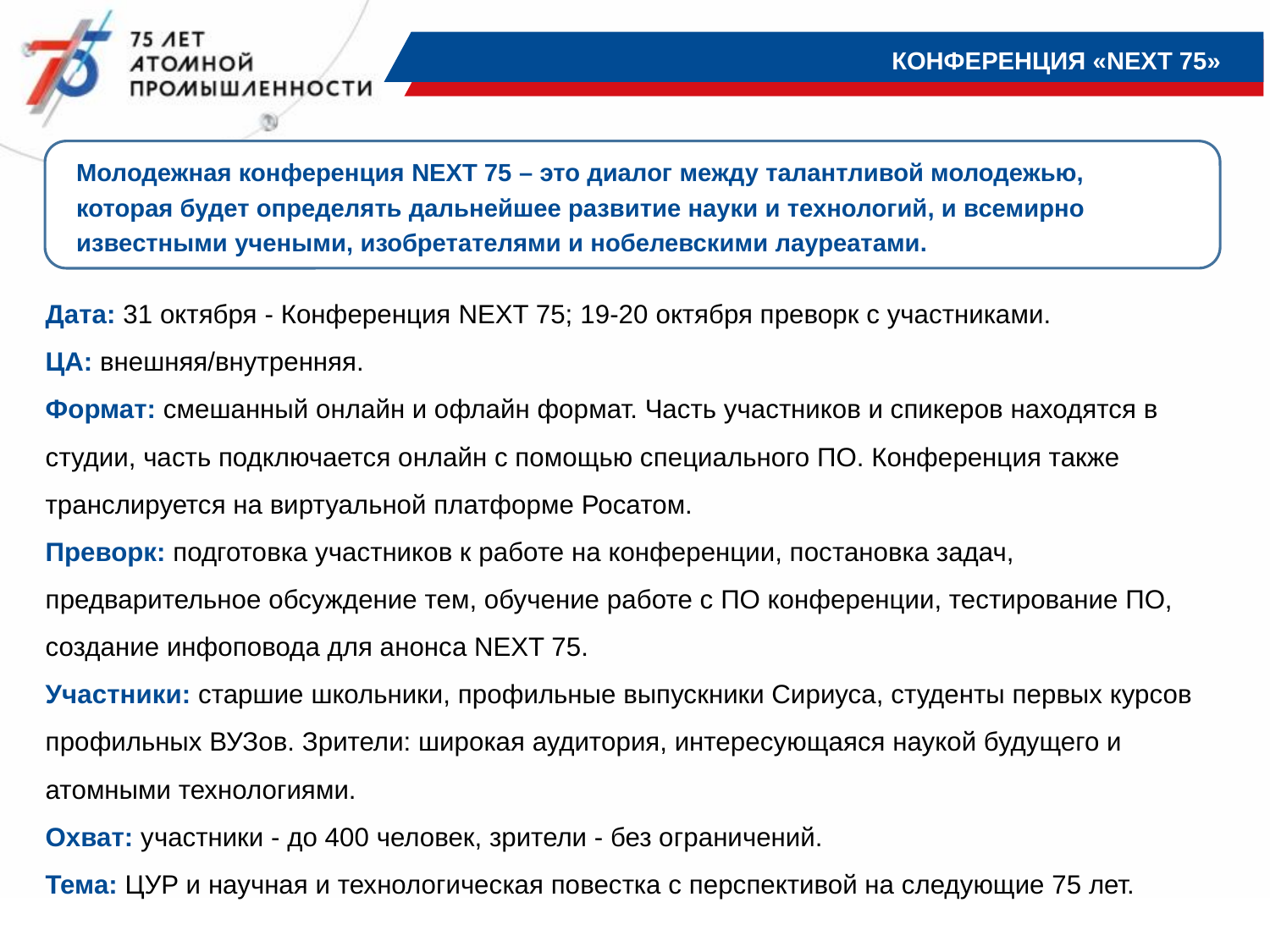

КОНФЕРЕНЦИЯ «NEXT 75»

Молодежная конференция NEXT 75 – это диалог между талантливой молодежью, которая будет определять дальнейшее развитие науки и технологий, и всемирно известными учеными, изобретателями и нобелевскими лауреатами.
Дата: 31 октября - Конференция NEXT 75; 19-20 октября преворк с участниками.
ЦА: внешняя/внутренняя.
Формат: смешанный онлайн и офлайн формат. Часть участников и спикеров находятся в студии, часть подключается онлайн с помощью специального ПО. Конференция также транслируется на виртуальной платформе Росатом.
Преворк: подготовка участников к работе на конференции, постановка задач, предварительное обсуждение тем, обучение работе с ПО конференции, тестирование ПО, создание инфоповода для анонса NEXT 75.
Участники: старшие школьники, профильные выпускники Сириуса, студенты первых курсов профильных ВУЗов. Зрители: широкая аудитория, интересующаяся наукой будущего и атомными технологиями.
Охват: участники - до 400 человек, зрители - без ограничений.
Тема: ЦУР и научная и технологическая повестка с перспективой на следующие 75 лет.